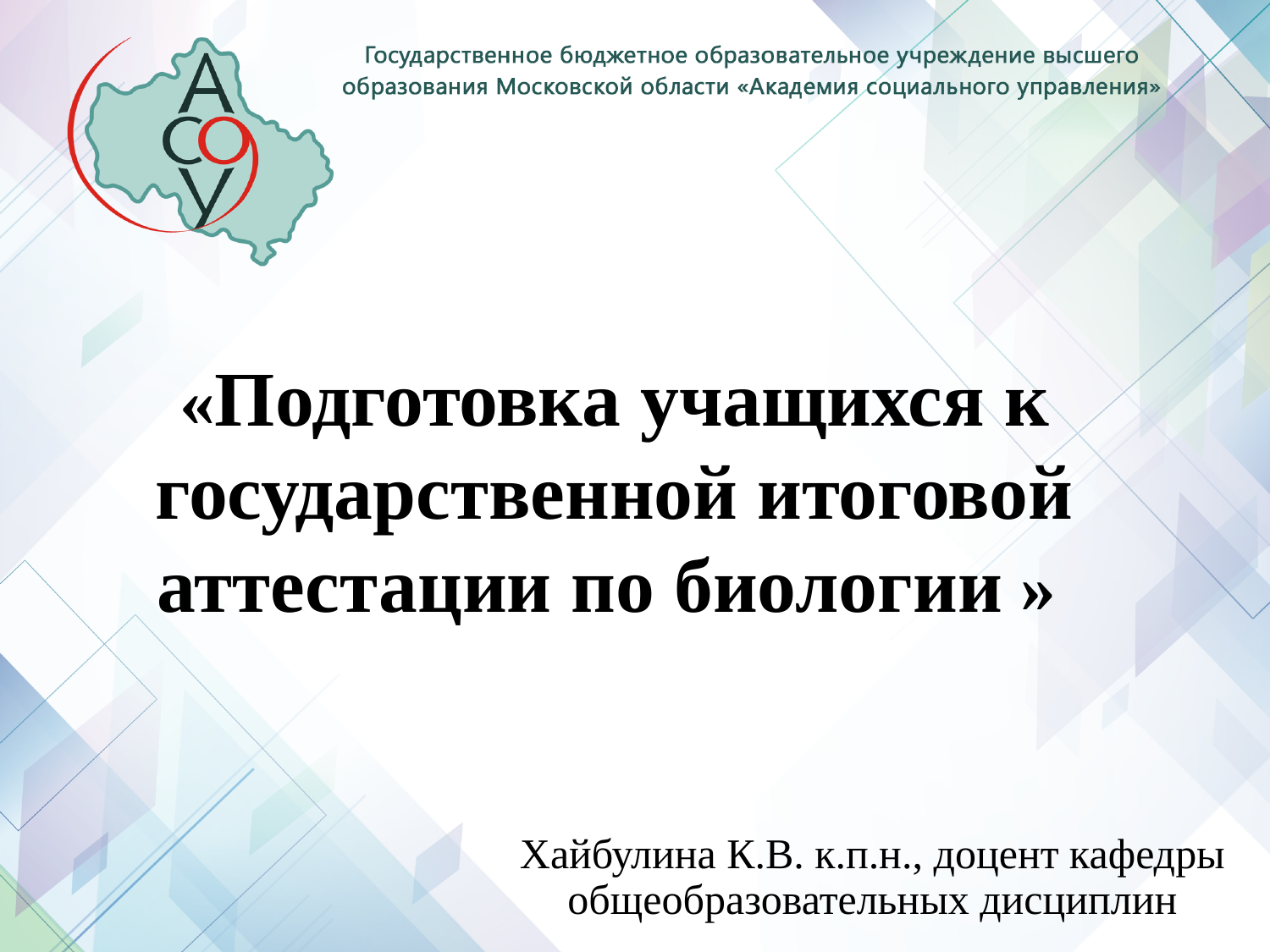

# «Подготовка учащихся к государственной итоговой аттестации по биологии »
Хайбулина К.В. к.п.н., доцент кафедры общеобразовательных дисциплин